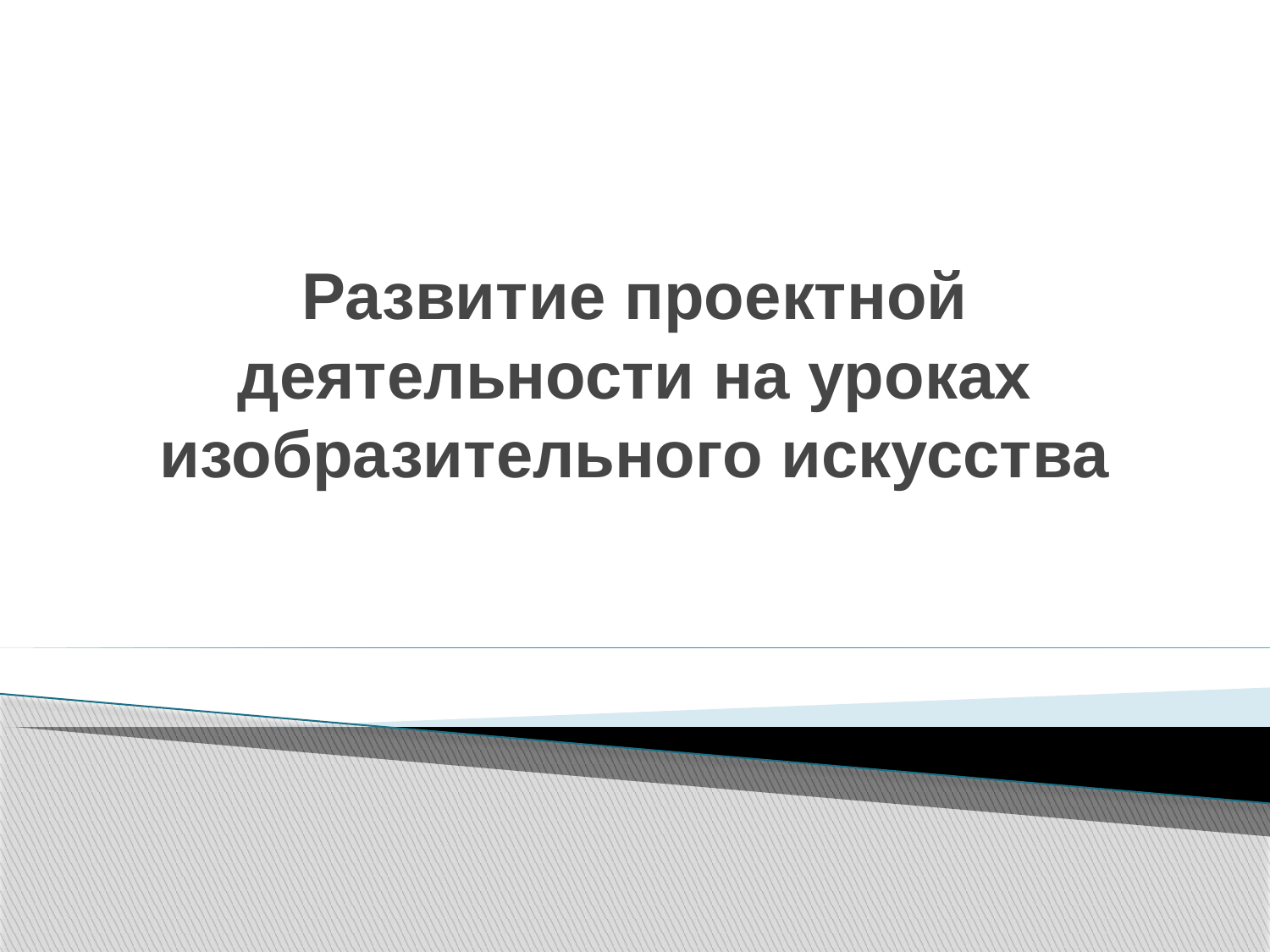

# Развитие проектной деятельности на уроках изобразительного искусства